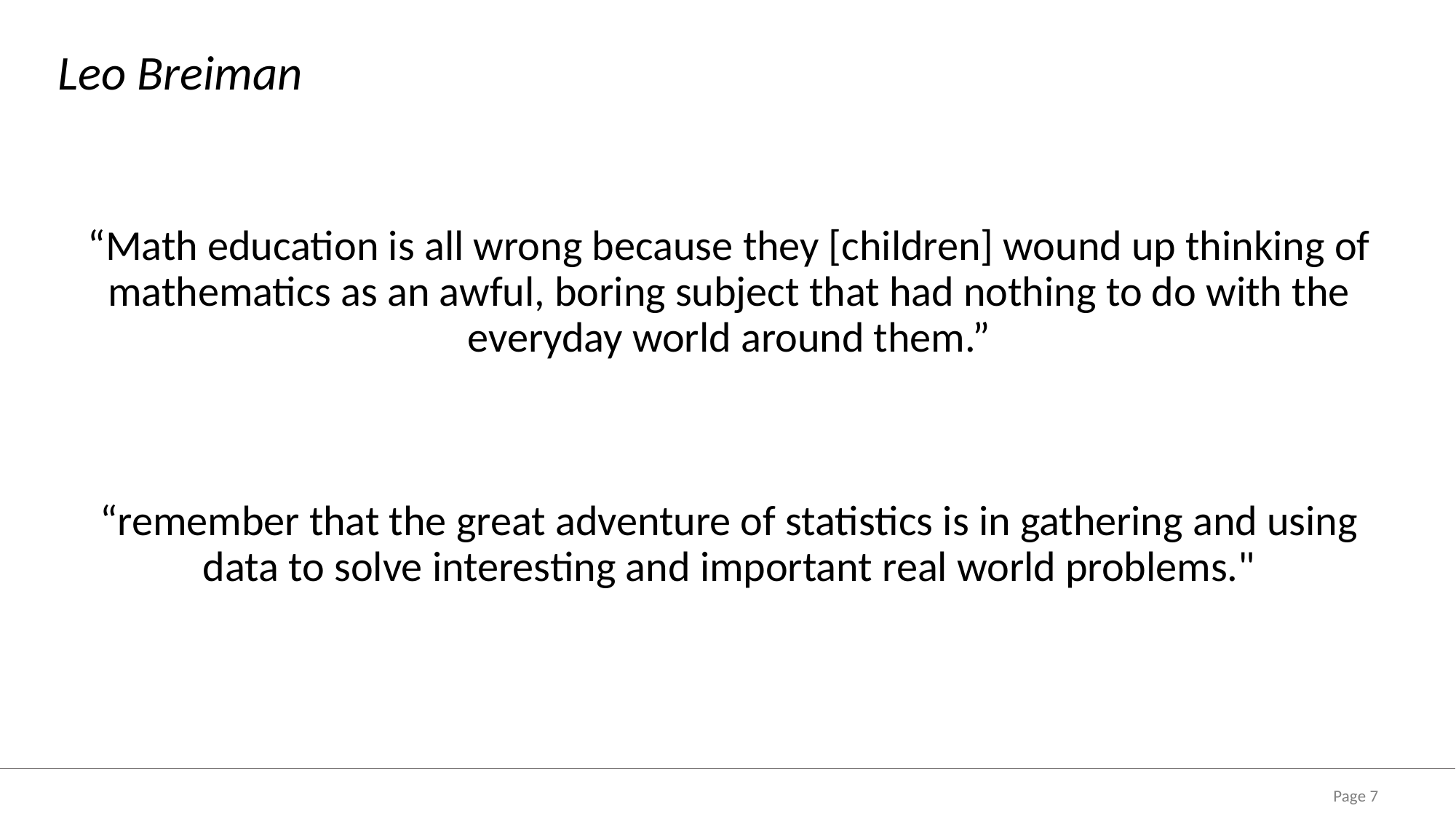

# Leo Breiman

“Math education is all wrong because they [children] wound up thinking of mathematics as an awful, boring subject that had nothing to do with the everyday world around them.”

“remember that the great adventure of statistics is in gathering and using data to solve interesting and important real world problems."